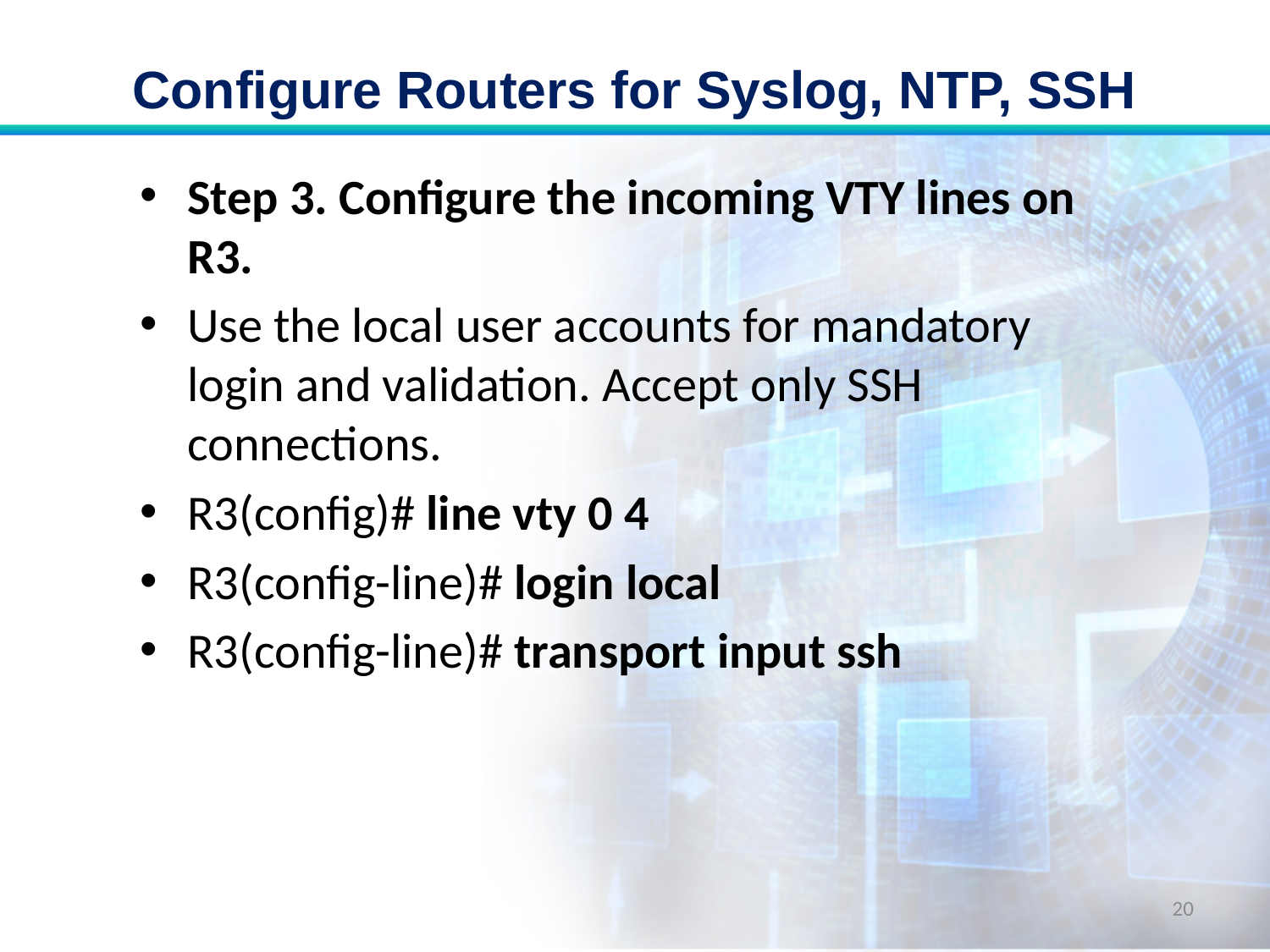

# Configure Routers for Syslog, NTP, SSH
Step 3. Configure the incoming VTY lines on R3.
Use the local user accounts for mandatory login and validation. Accept only SSH connections.
R3(config)# line vty 0 4
R3(config-line)# login local
R3(config-line)# transport input ssh

20